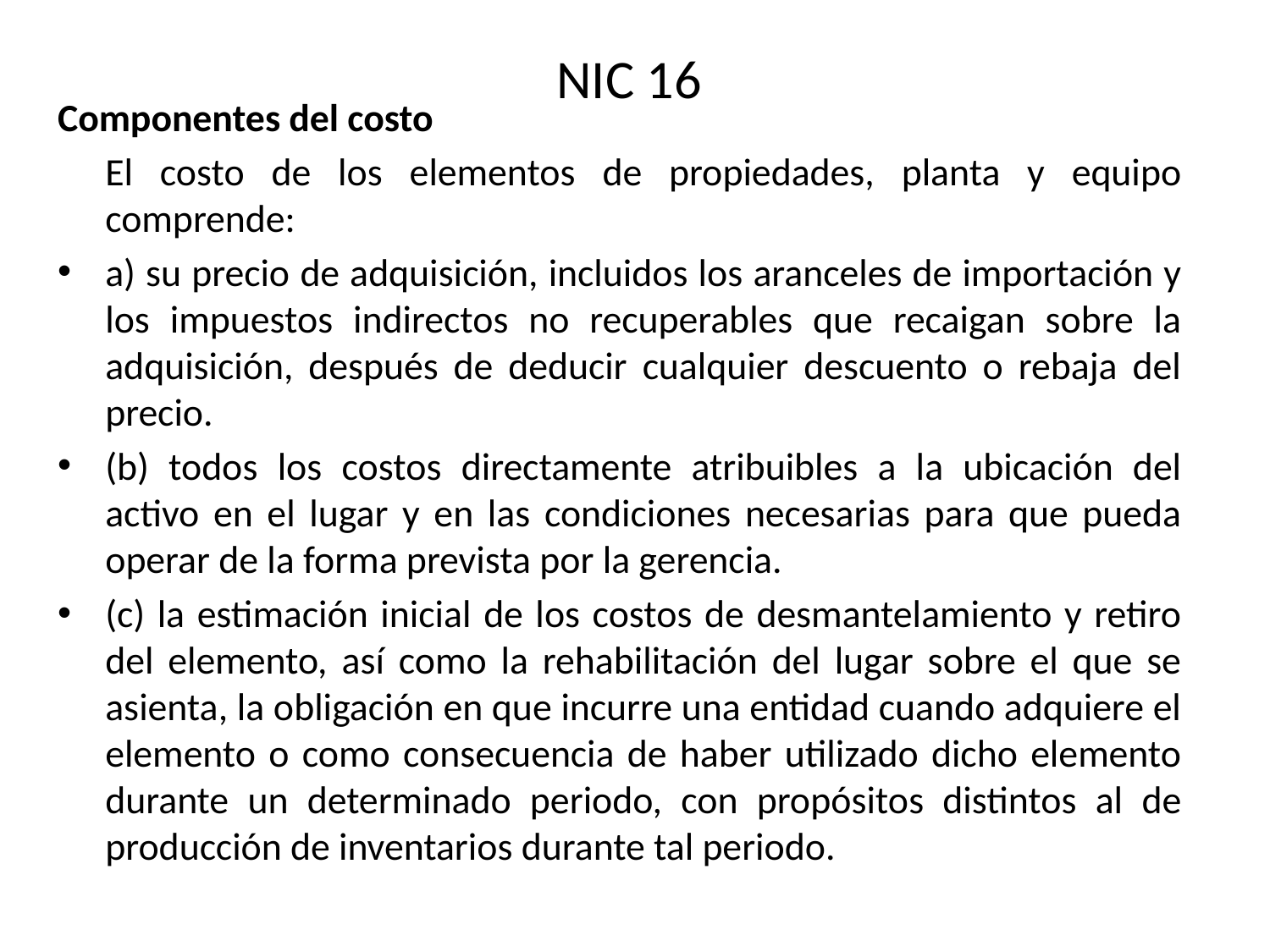

# NIC 16
Componentes del costo
	El costo de los elementos de propiedades, planta y equipo comprende:
a) su precio de adquisición, incluidos los aranceles de importación y los impuestos indirectos no recuperables que recaigan sobre la adquisición, después de deducir cualquier descuento o rebaja del precio.
(b) todos los costos directamente atribuibles a la ubicación del activo en el lugar y en las condiciones necesarias para que pueda operar de la forma prevista por la gerencia.
(c) la estimación inicial de los costos de desmantelamiento y retiro del elemento, así como la rehabilitación del lugar sobre el que se asienta, la obligación en que incurre una entidad cuando adquiere el elemento o como consecuencia de haber utilizado dicho elemento durante un determinado periodo, con propósitos distintos al de producción de inventarios durante tal periodo.